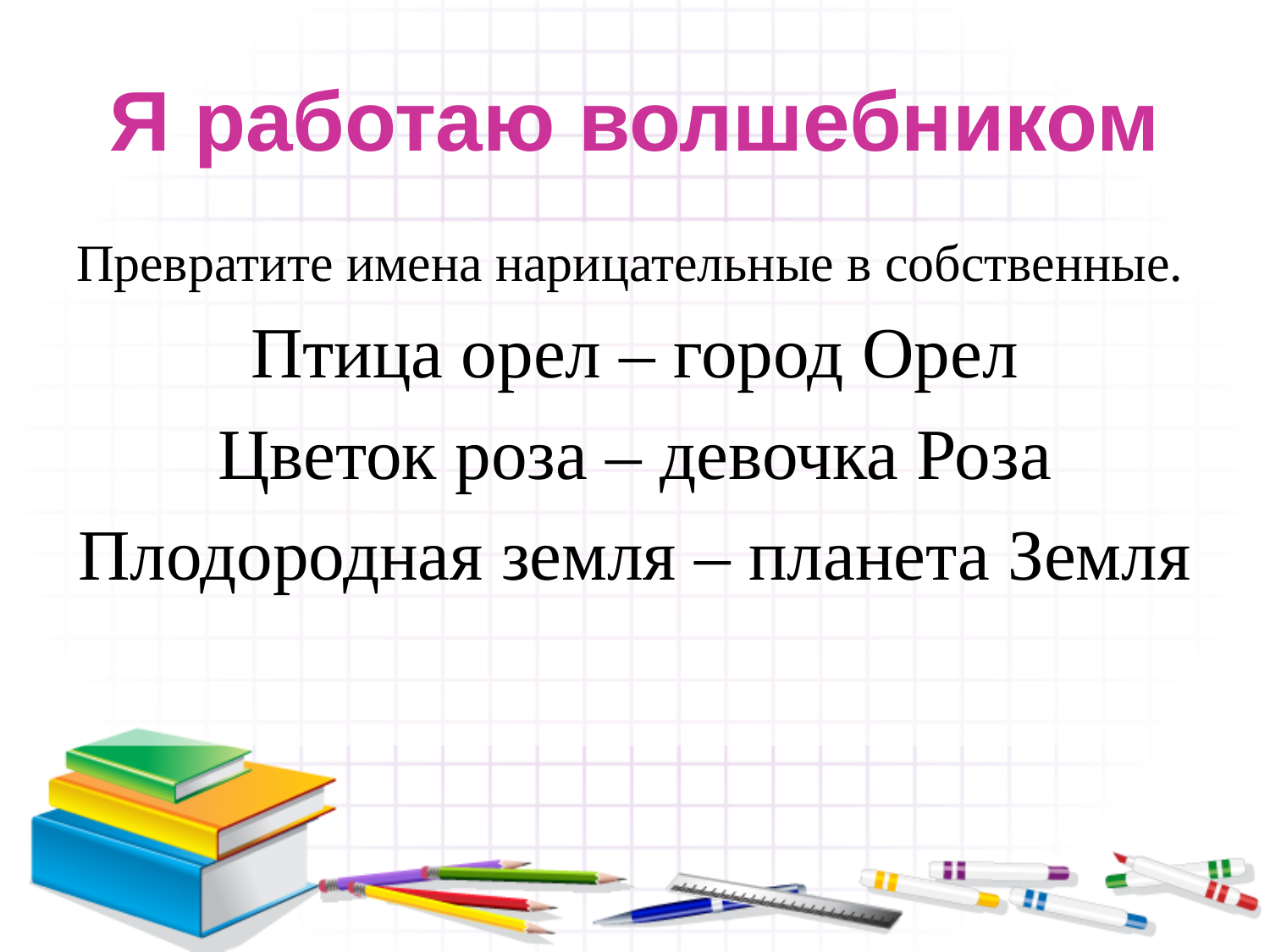

# Я работаю волшебником
Превратите имена нарицательные в собственные.
Птица орел – город Орел
Цветок роза – девочка Роза
Плодородная земля – планета Земля